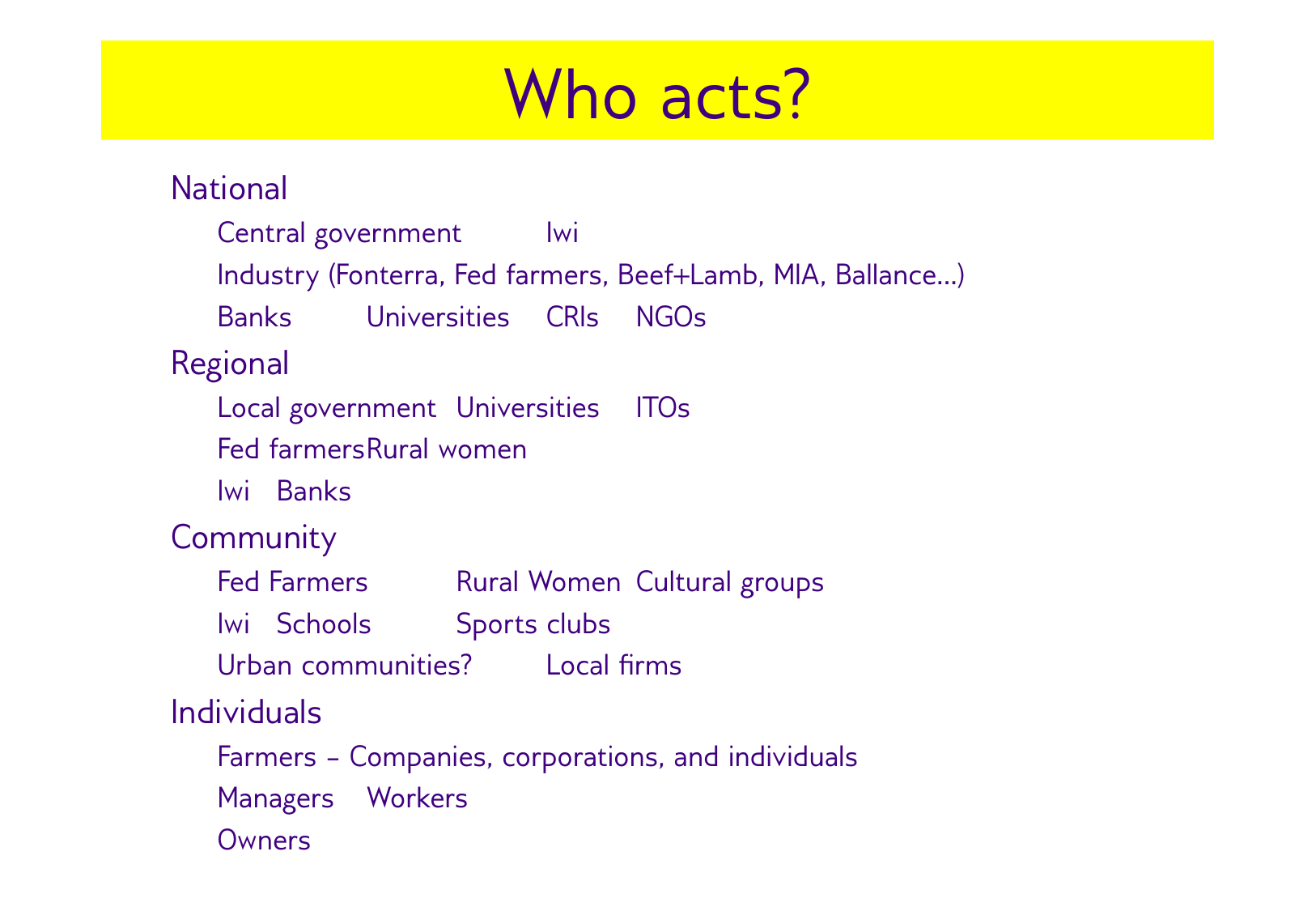

# Who acts?
National
Central government	Iwi
Industry (Fonterra, Fed farmers, Beef+Lamb, MIA, Ballance...)
Banks	Universities	CRIs		NGOs
Regional
Local government	Universities	ITOs
Fed farmers		Rural women
Iwi				Banks
Community
Fed Farmers		Rural Women	Cultural groups
Iwi				Schools		Sports clubs
Urban communities?	Local firms
Individuals
Farmers – Companies, corporations, and individuals
Managers		Workers
Owners